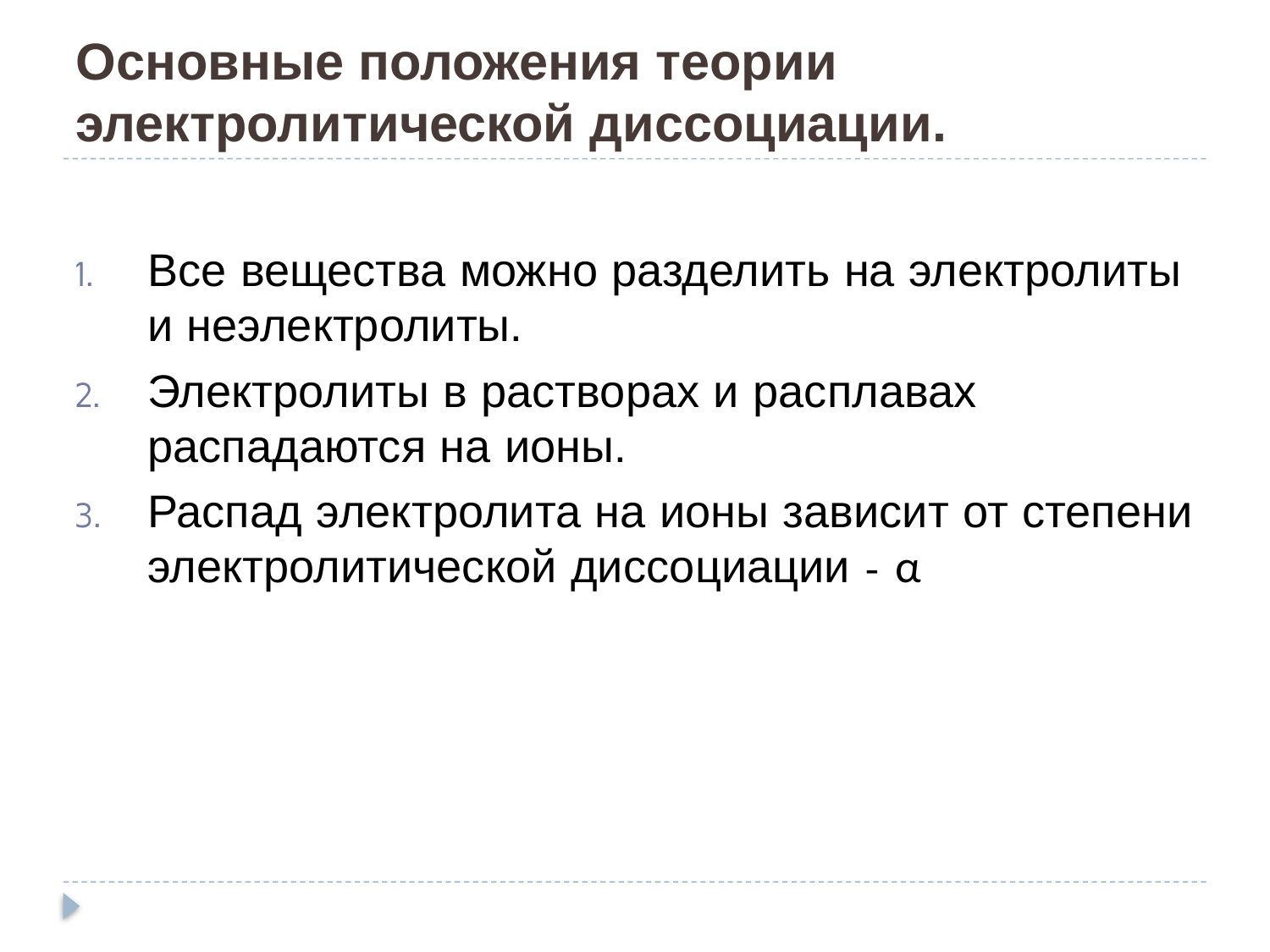

# Основные положения теории электролитической диссоциации.

Все вещества можно разделить на электролиты и неэлектролиты.
Электролиты в растворах и расплавах распадаются на ионы.
Распад электролита на ионы зависит от степени электролитической диссоциации - α